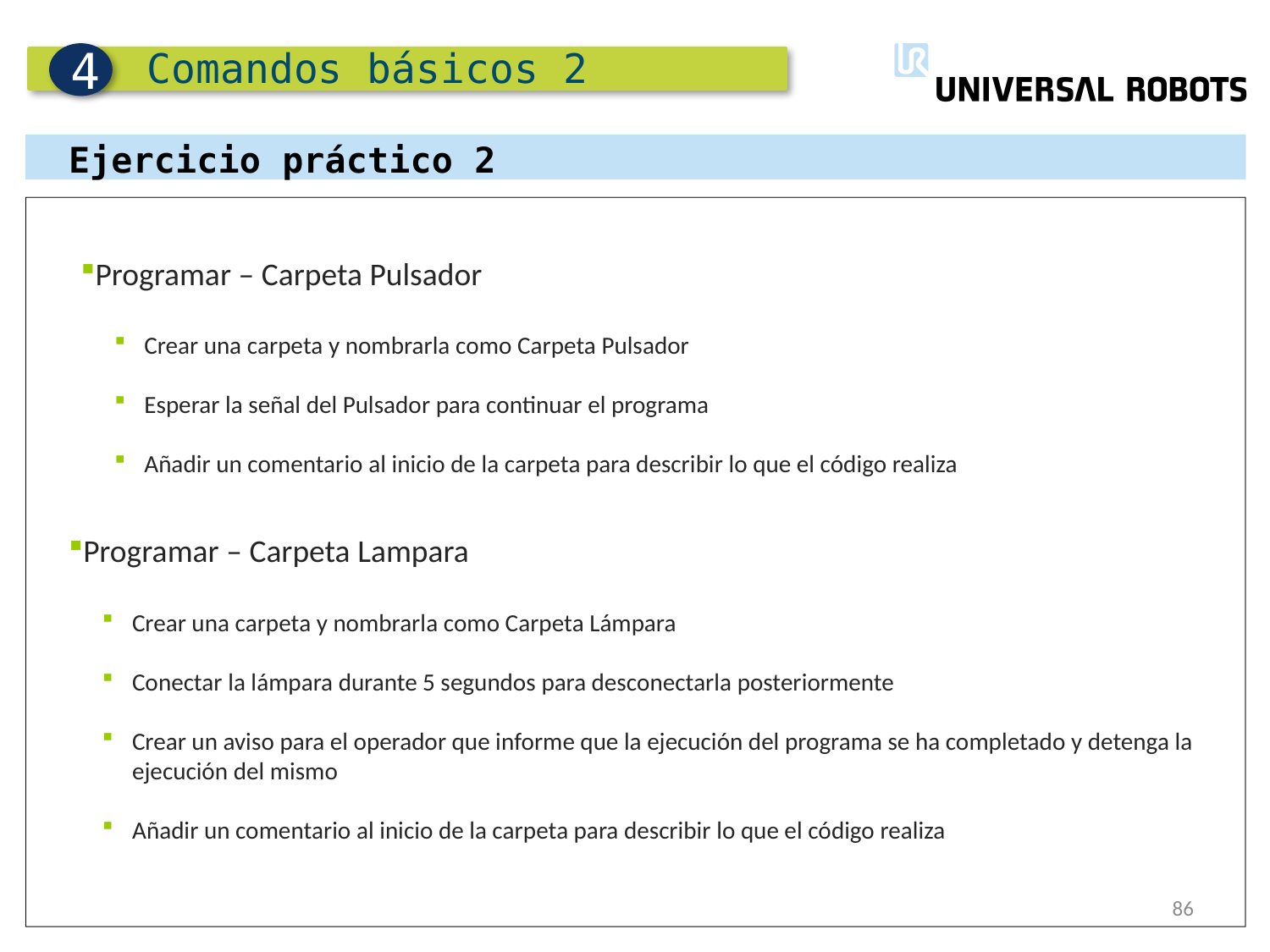

Comandos básicos 2

4

Ejercicio práctico 2
Programar – Carpeta Pulsador

Crear una carpeta y nombrarla como Carpeta Pulsador

Esperar la señal del Pulsador para continuar el programa

Añadir un comentario al inicio de la carpeta para describir lo que el código realiza
Programar – Carpeta Lampara

Crear una carpeta y nombrarla como Carpeta Lámpara

Conectar la lámpara durante 5 segundos para desconectarla posteriormente

Crear un aviso para el operador que informe que la ejecución del programa se ha completado y detenga la ejecución del mismo

Añadir un comentario al inicio de la carpeta para describir lo que el código realiza
86